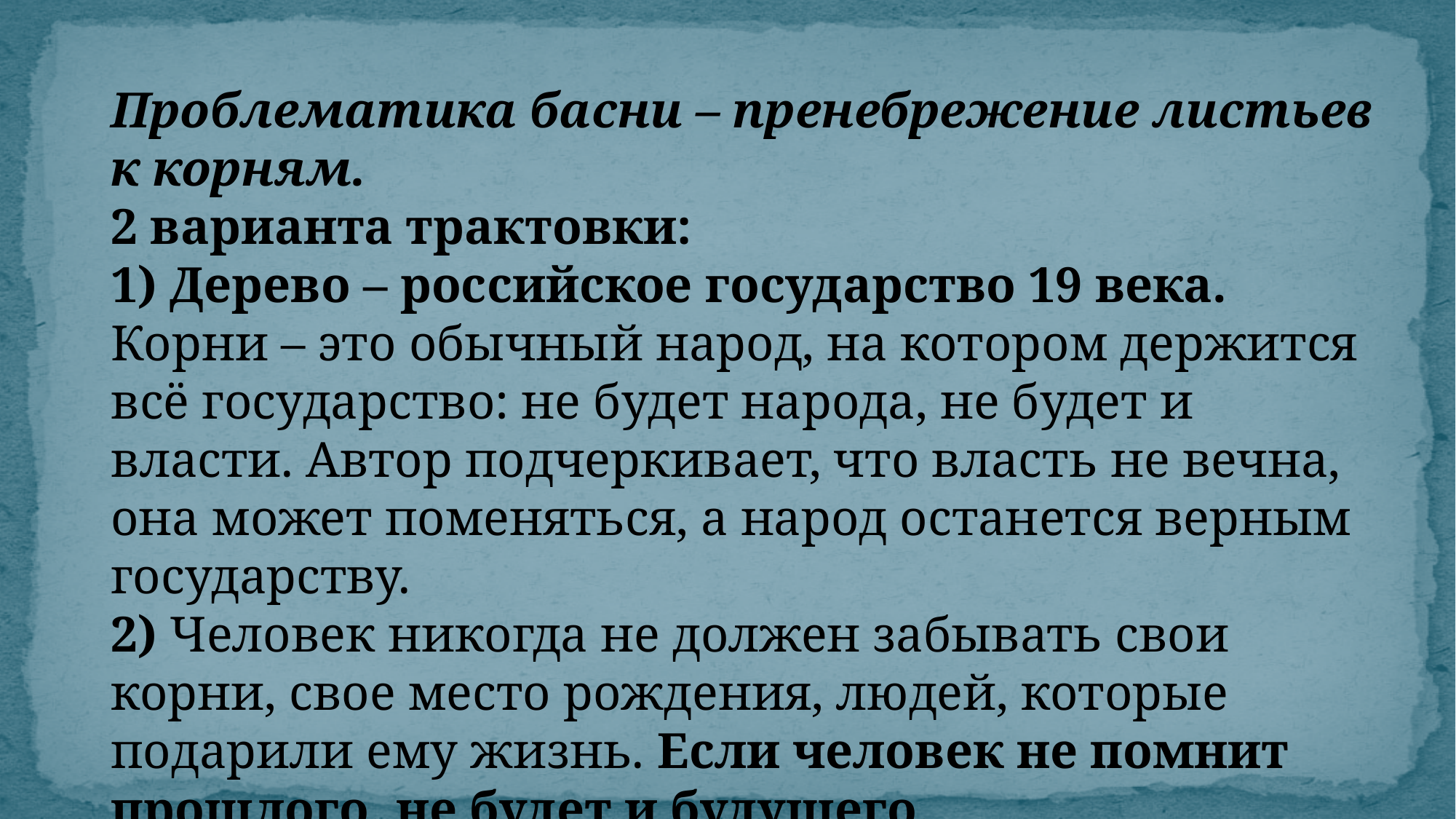

Проблематика басни – пренебрежение листьев к корням.
2 варианта трактовки:
1) Дерево – российское государство 19 века.
Корни – это обычный народ, на котором держится всё государство: не будет народа, не будет и власти. Автор подчеркивает, что власть не вечна, она может поменяться, а народ останется верным государству.
2) Человек никогда не должен забывать свои корни, свое место рождения, людей, которые подарили ему жизнь. Если человек не помнит прошлого, не будет и будущего.